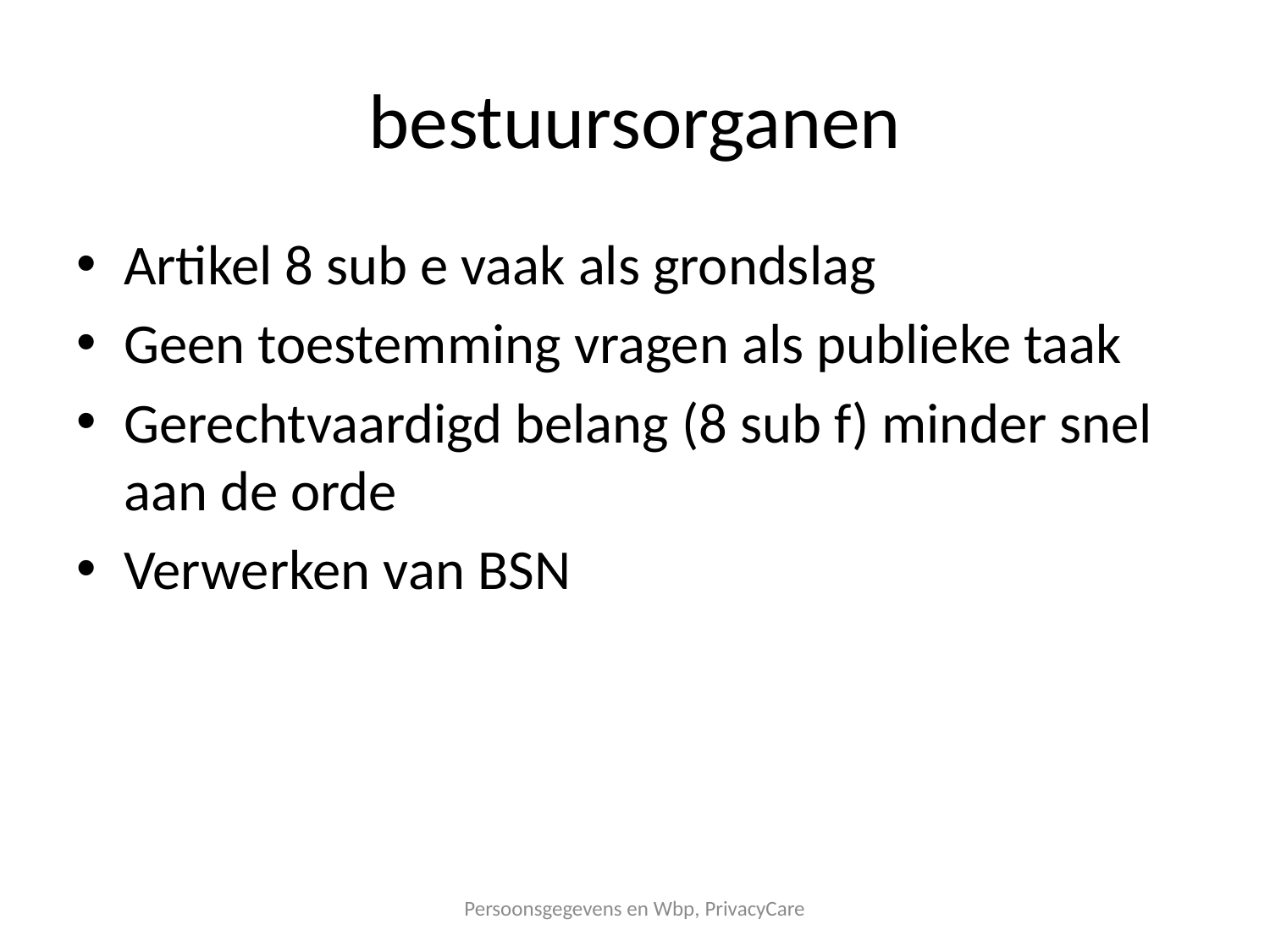

# bestuursorganen
Artikel 8 sub e vaak als grondslag
Geen toestemming vragen als publieke taak
Gerechtvaardigd belang (8 sub f) minder snel aan de orde
Verwerken van BSN
Persoonsgegevens en Wbp, PrivacyCare